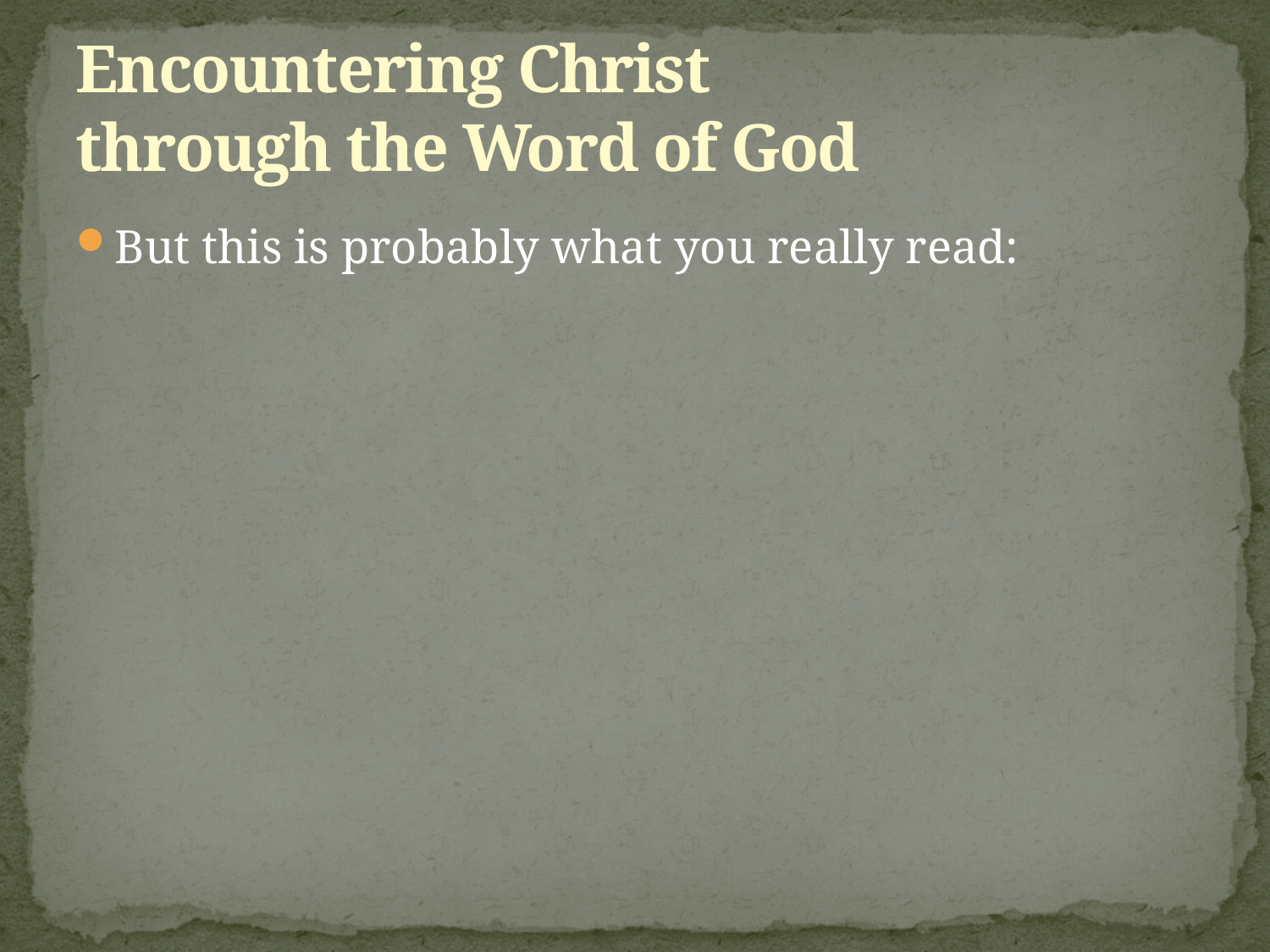

# Encountering Christ through the Word of God
But this is probably what you really read: